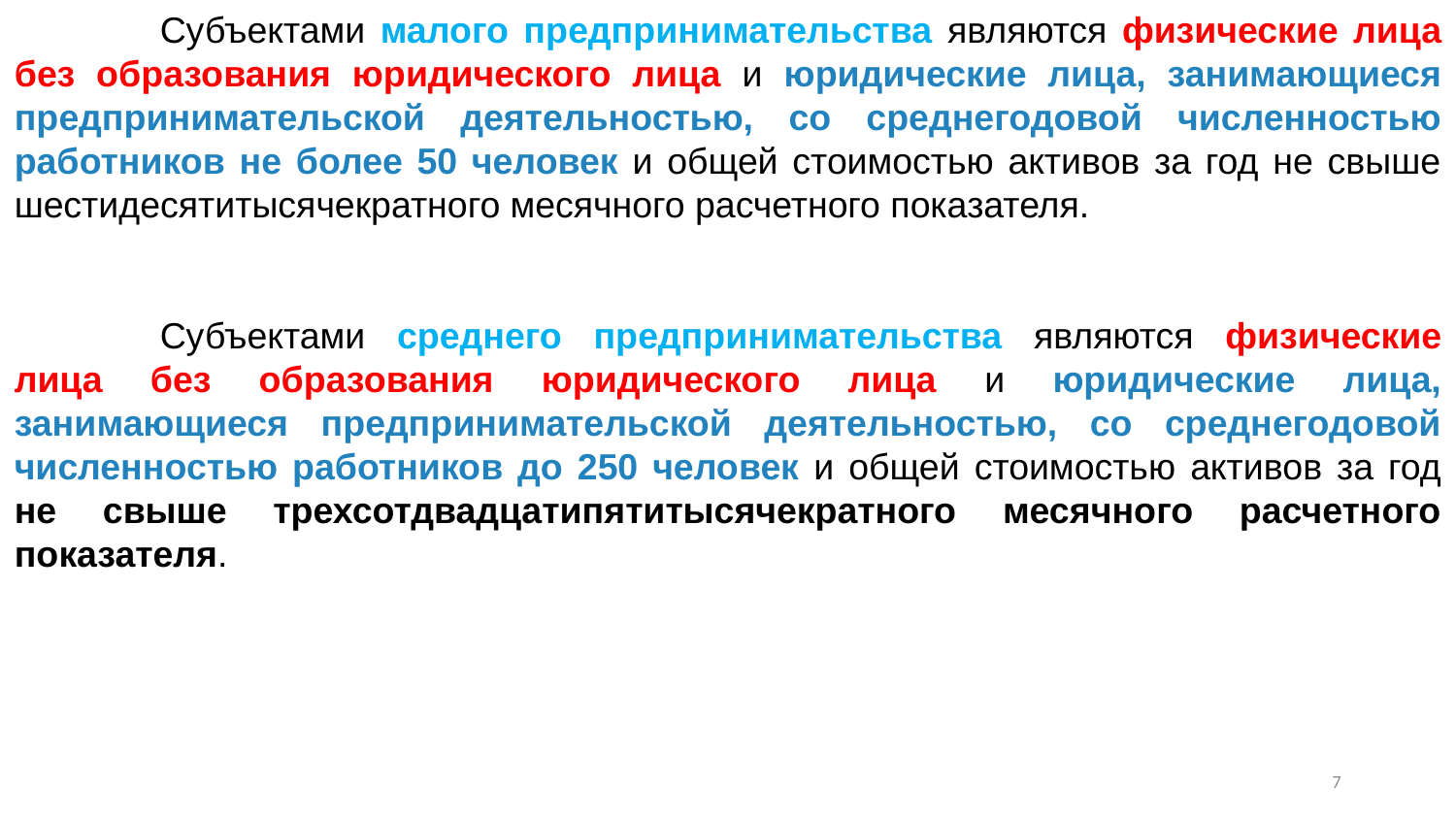

Субъектами малого предпринимательства являются физические лица без образования юридического лица и юридические лица, занимающиеся предпринимательской деятельностью, со среднегодовой численностью работников не более 50 человек и общей стоимостью активов за год не свыше шестидесятитысячекратного месячного расчетного показателя.

	Субъектами среднего предпринимательства являются физические лица без образования юридического лица и юридические лица, занимающиеся предпринимательской деятельностью, со среднегодовой численностью работников до 250 человек и общей стоимостью активов за год не свыше трехсотдвадцатипятитысячекратного месячного расчетного показателя.
7